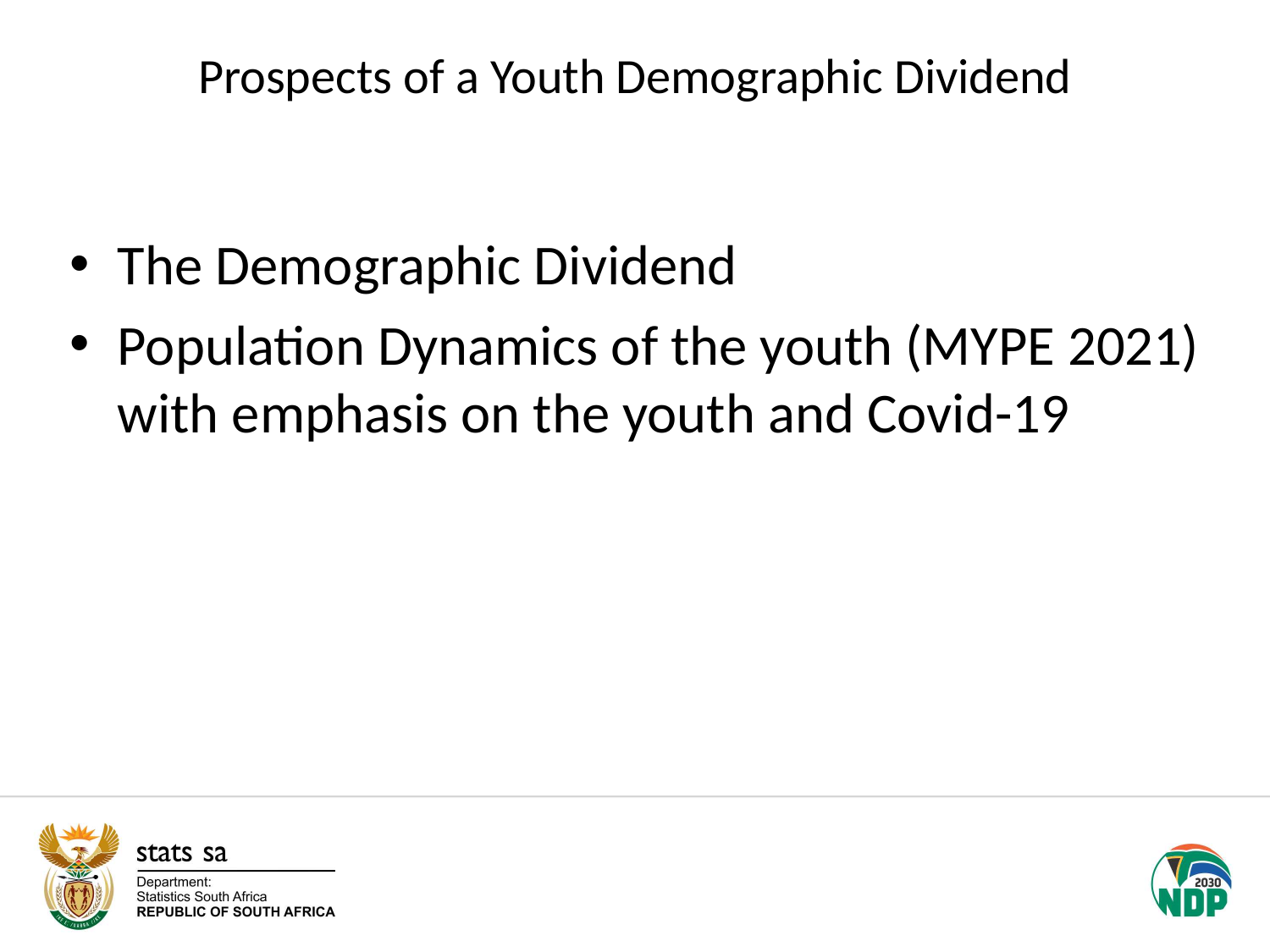

# Prospects of a Youth Demographic Dividend
The Demographic Dividend
Population Dynamics of the youth (MYPE 2021) with emphasis on the youth and Covid-19